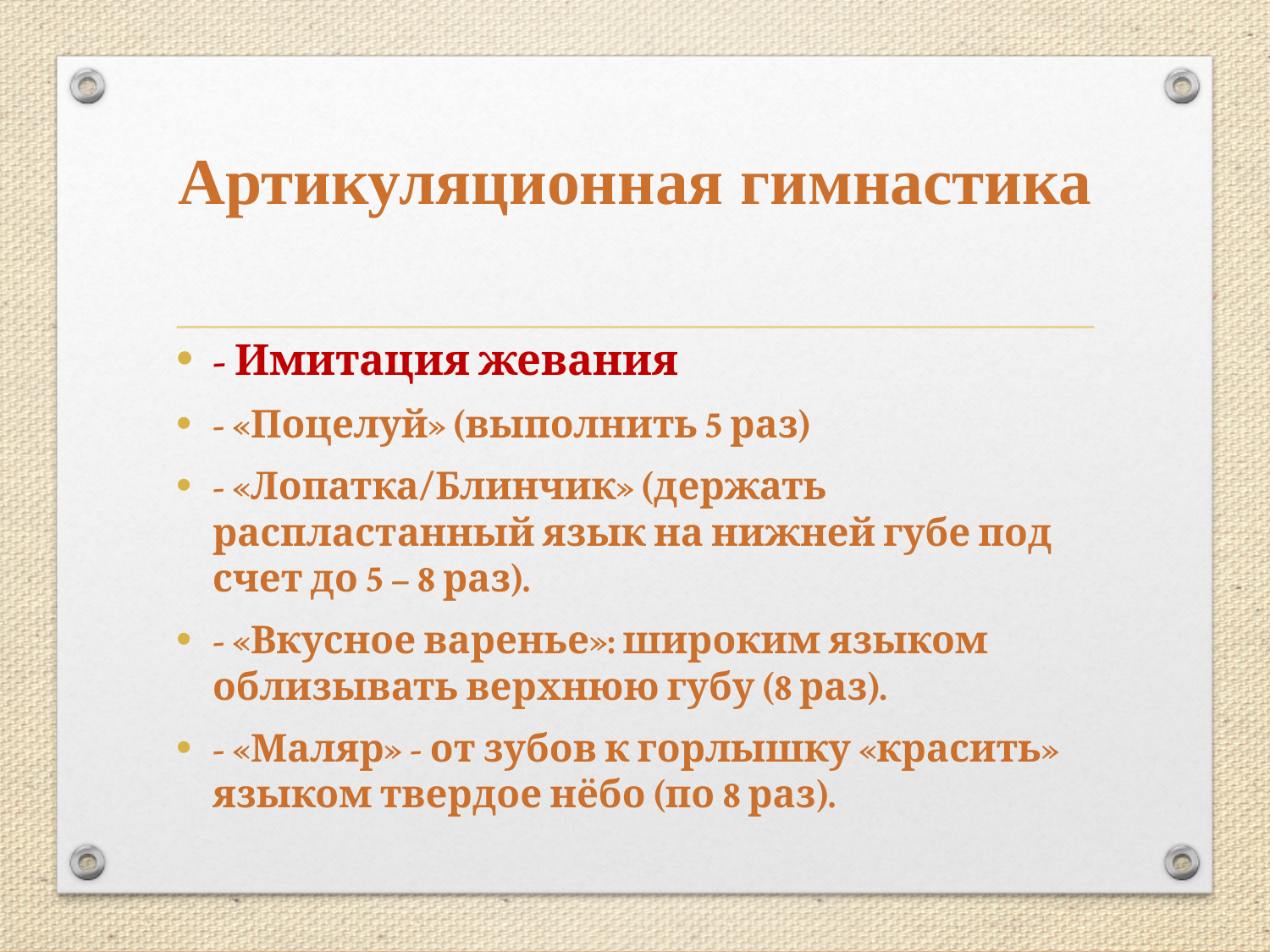

# Артикуляционная гимнастика
- Имитация жевания
- «Поцелуй» (выполнить 5 раз)
- «Лопатка/Блинчик» (держать распластанный язык на нижней губе под счет до 5 – 8 раз).
- «Вкусное варенье»: широким языком облизывать верхнюю губу (8 раз).
- «Маляр» - от зубов к горлышку «красить» языком твердое нёбо (по 8 раз).